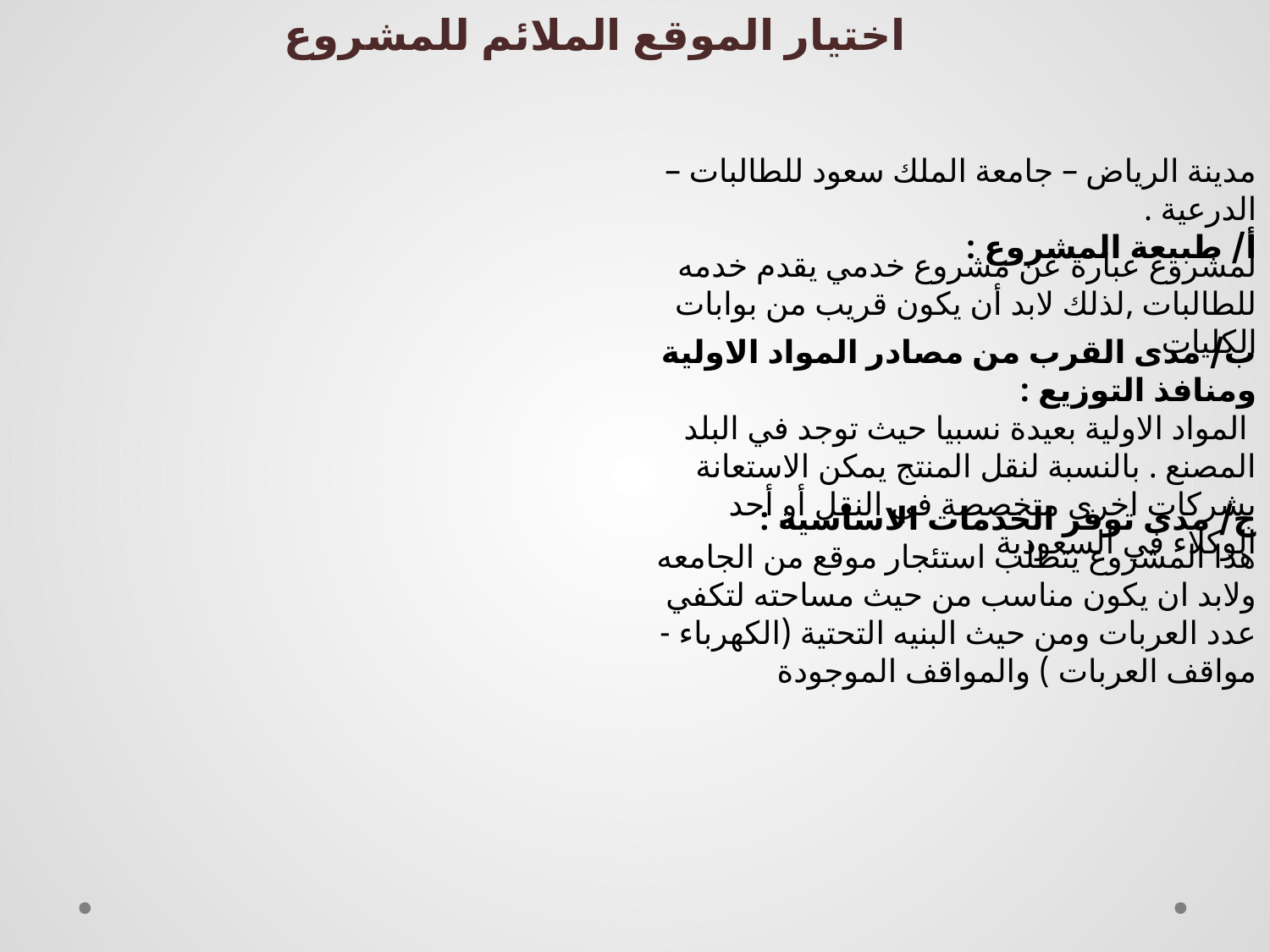

اختيار الموقع الملائم للمشروع
مدينة الرياض – جامعة الملك سعود للطالبات – الدرعية .
أ/ طبيعة المشروع :
لمشروع عبارة عن مشروع خدمي يقدم خدمه للطالبات ,لذلك لابد أن يكون قريب من بوابات الكليات
ب/ مدى القرب من مصادر المواد الاولية ومنافذ التوزيع :
 المواد الاولية بعيدة نسبيا حيث توجد في البلد المصنع . بالنسبة لنقل المنتج يمكن الاستعانة بشركات اخرى متخصصة في النقل أو أحد الوكلاء في السعودية
ج/ مدى توفر الخدمات الاساسية :
هذا المشروع يتطلب استئجار موقع من الجامعه ولابد ان يكون مناسب من حيث مساحته لتكفي عدد العربات ومن حيث البنيه التحتية (الكهرباء - مواقف العربات ) والمواقف الموجودة